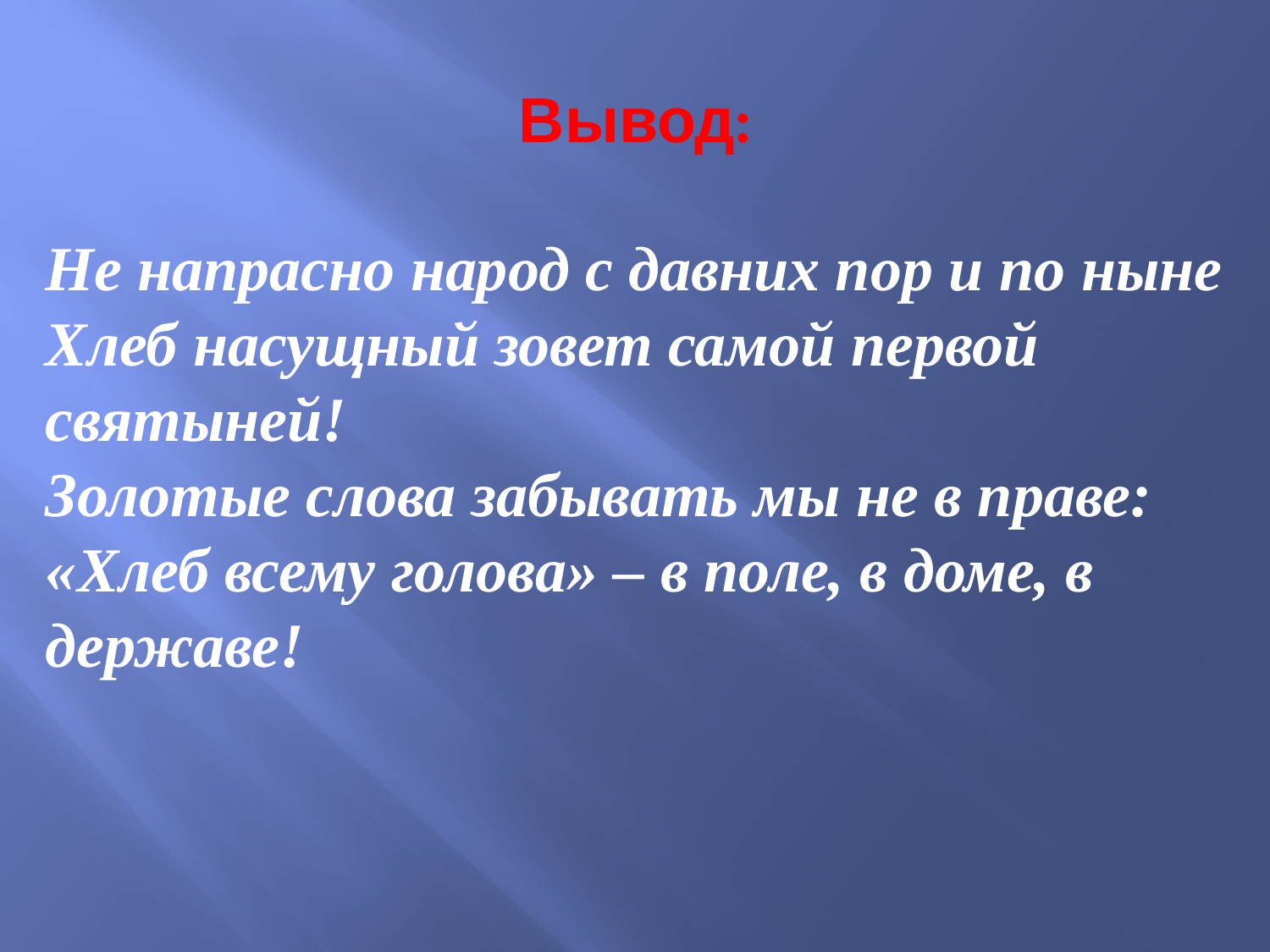

# Вывод:
Не напрасно народ с давних пор и по ныне
Хлеб насущный зовет самой первой святыней!
Золотые слова забывать мы не в праве:
«Хлеб всему голова» – в поле, в доме, в державе!